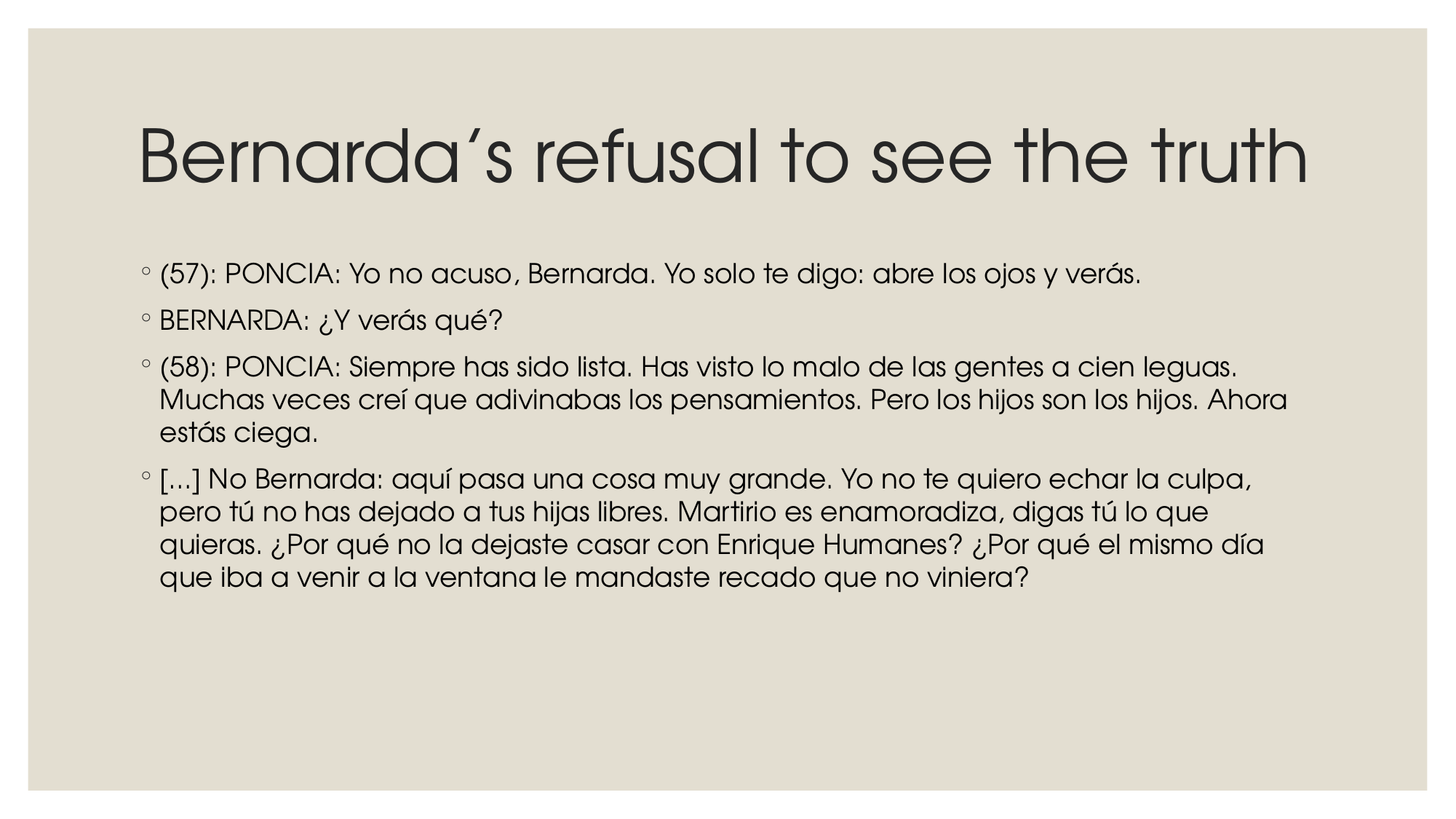

# Bernarda’s refusal to see the truth
(57): PONCIA: Yo no acuso, Bernarda. Yo solo te digo: abre los ojos y verás.
BERNARDA: ¿Y verás qué?
(58): PONCIA: Siempre has sido lista. Has visto lo malo de las gentes a cien leguas. Muchas veces creí que adivinabas los pensamientos. Pero los hijos son los hijos. Ahora estás ciega.
[…] No Bernarda: aquí pasa una cosa muy grande. Yo no te quiero echar la culpa, pero tú no has dejado a tus hijas libres. Martirio es enamoradiza, digas tú lo que quieras. ¿Por qué no la dejaste casar con Enrique Humanes? ¿Por qué el mismo día que iba a venir a la ventana le mandaste recado que no viniera?